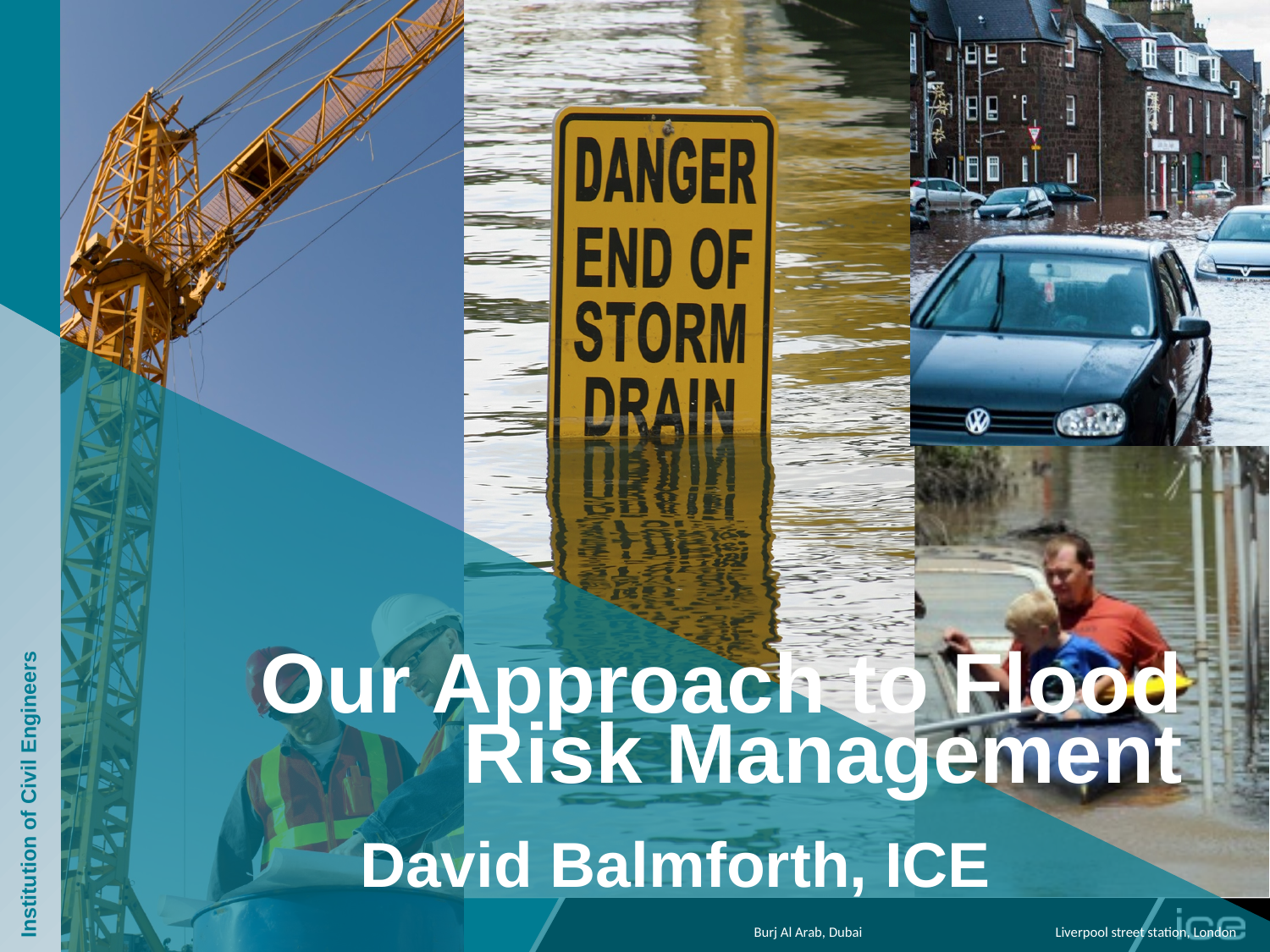

Our Approach to Flood Risk Management
Institution of Civil Engineers

David Balmforth, ICE
Liverpool street station, London
Burj Al Arab, Dubai